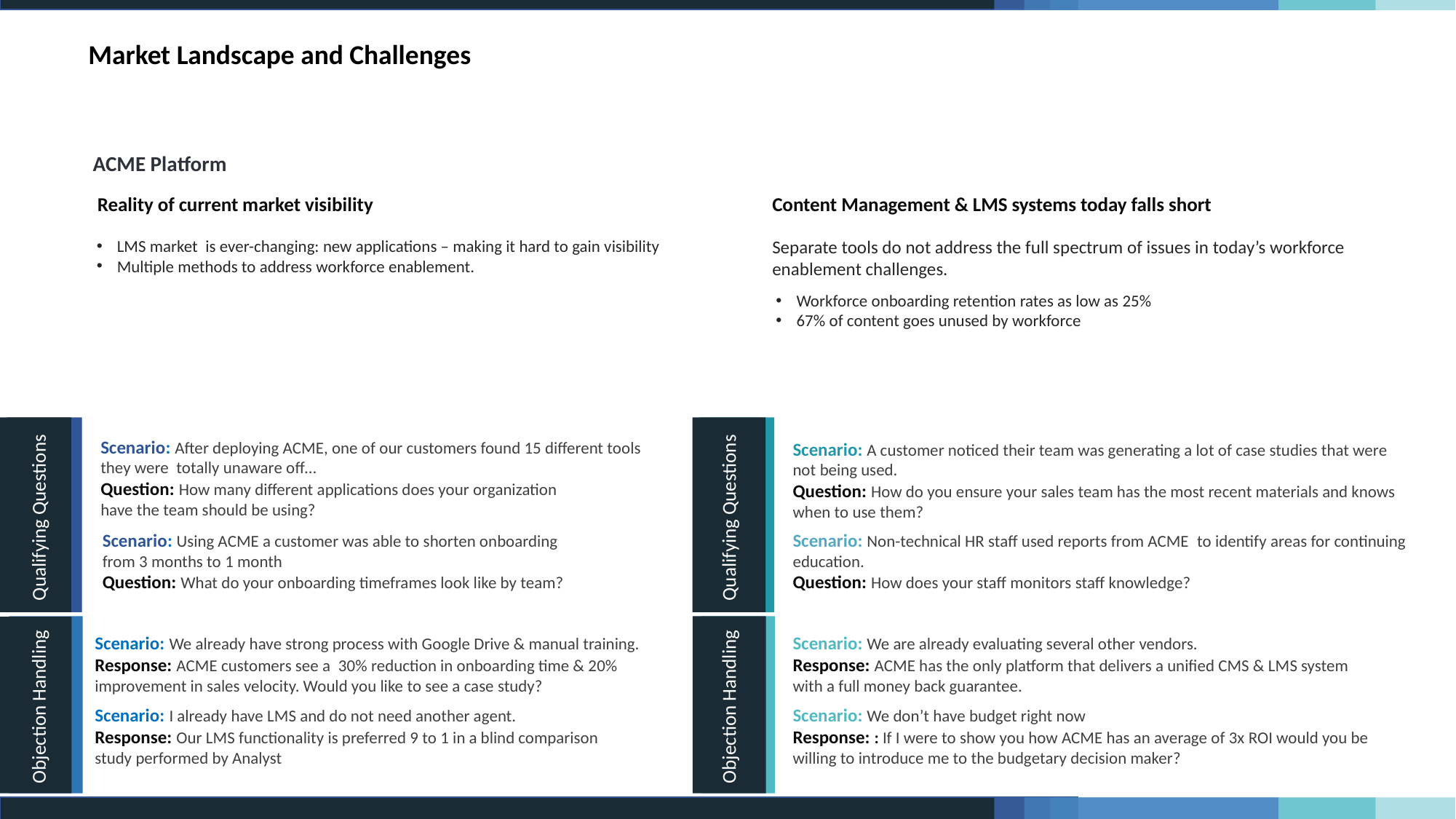

Market Landscape and Challenges

ACME Platform
Reality of current market visibility
Content Management & LMS systems today falls short
LMS market  is ever-changing: new applications – making it hard to gain visibility
Multiple methods to address workforce enablement.
Separate tools do not address the full spectrum of issues in today’s workforce enablement challenges.

Workforce onboarding retention rates as low as 25%
67% of content goes unused by workforce

Scenario: After deploying ACME, one of our customers found 15 different tools
they were  totally unaware off…
Question: How many different applications does your organization
have the team should be using?
Scenario: A customer noticed their team was generating a lot of case studies that were
not being used.
Question: How do you ensure your sales team has the most recent materials and knows
when to use them?
Qualifying Questions
Qualifying Questions
Qualifying Questions
Scenario: Non-technical HR staff used reports from ACME  to identify areas for continuing education.
Question: How does your staff monitors staff knowledge?

Scenario: Using ACME a customer was able to shorten onboarding
from 3 months to 1 month
Question: What do your onboarding timeframes look like by team?

Scenario: We are already evaluating several other vendors.
Response: ACME has the only platform that delivers a unified CMS & LMS system
with a full money back guarantee.

Scenario: We already have strong process with Google Drive & manual training.
Response: ACME customers see a  30% reduction in onboarding time & 20%
improvement in sales velocity. Would you like to see a case study?
Objection Handling
Objection Handling
Scenario: We don’t have budget right now
Response: : If I were to show you how ACME has an average of 3x ROI would you be
willing to introduce me to the budgetary decision maker?
Objection Handling
Scenario: I already have LMS and do not need another agent.
Response: Our LMS functionality is preferred 9 to 1 in a blind comparison
study performed by Analyst